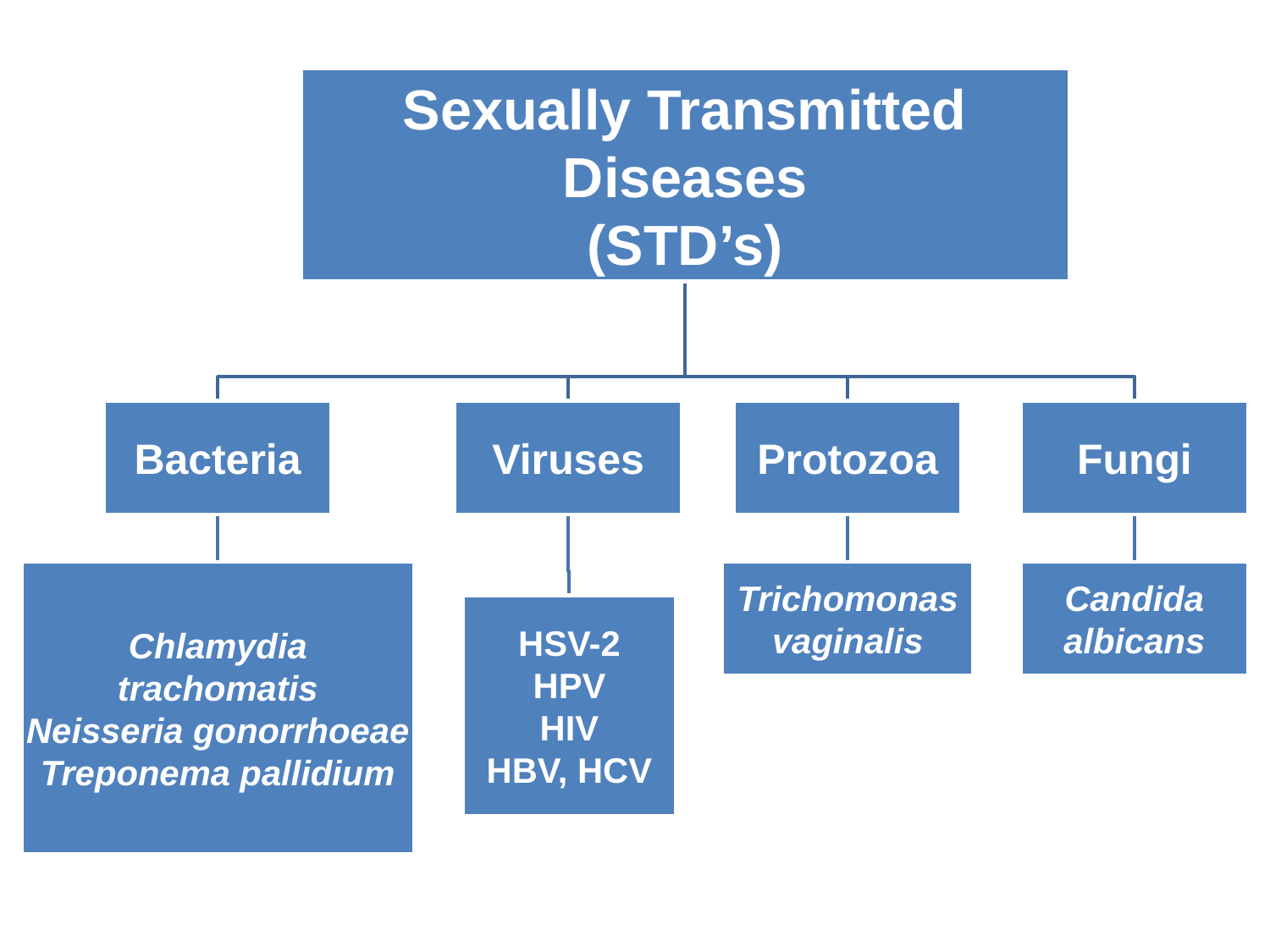

Sexually Transmitted Diseases
(STD’s)
Bacteria
Chlamydia trachomatis
Neisseria gonorrhoeae
Treponema pallidium
Viruses
HSV-2
HPV
HIV
HBV, HCV
Protozoa
Trichomonas vaginalis
Fungi
Candida albicans